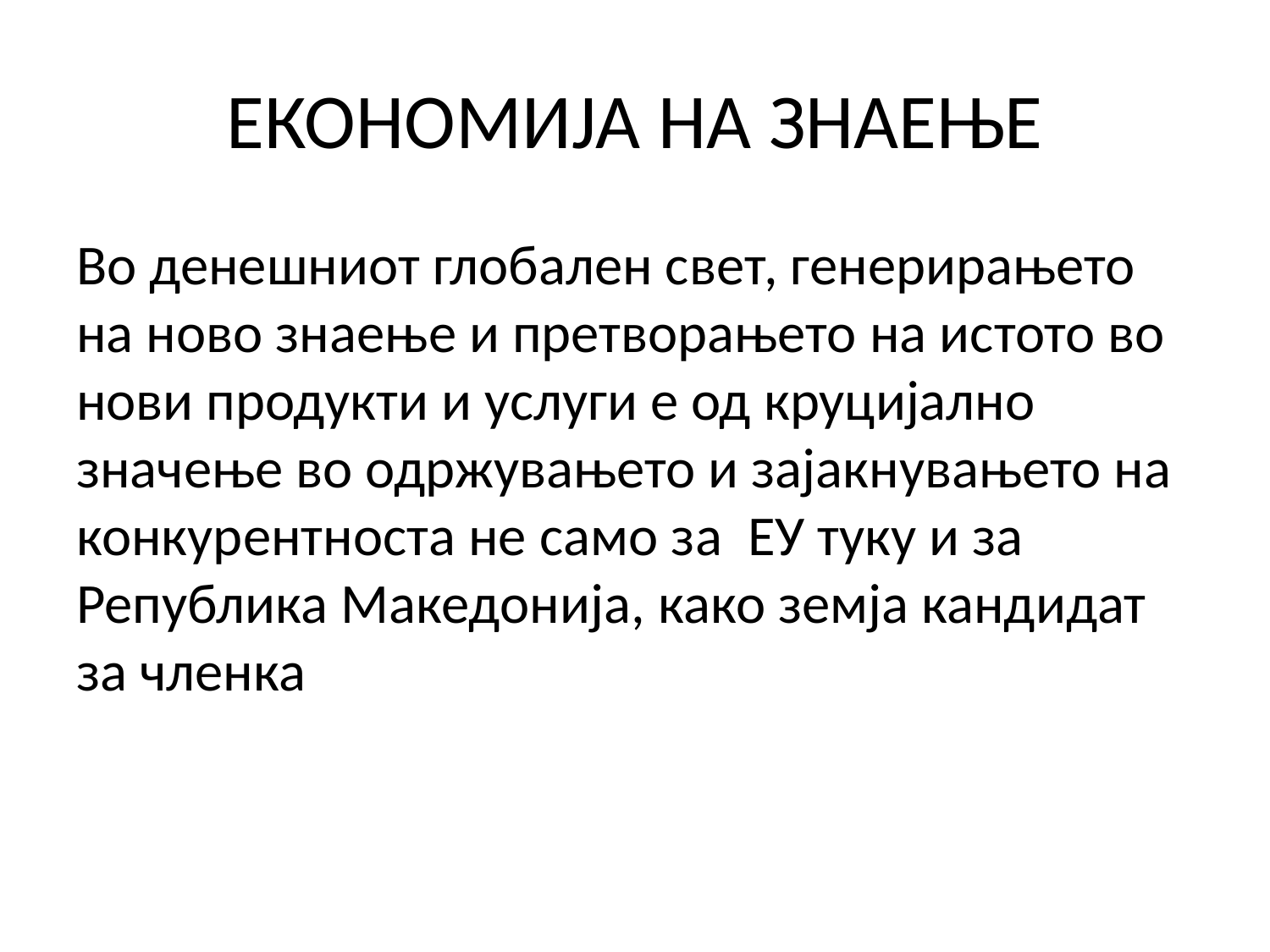

# ЕКОНОМИЈА НА ЗНАЕЊЕ
Во денешниот глобален свет, генерирањето на ново знаење и претворањето на истото во нови продукти и услуги е од круцијално значење во одржувањето и зајакнувањето на конкурентноста не само за  ЕУ туку и за Република Македонија, како земја кандидат за членка